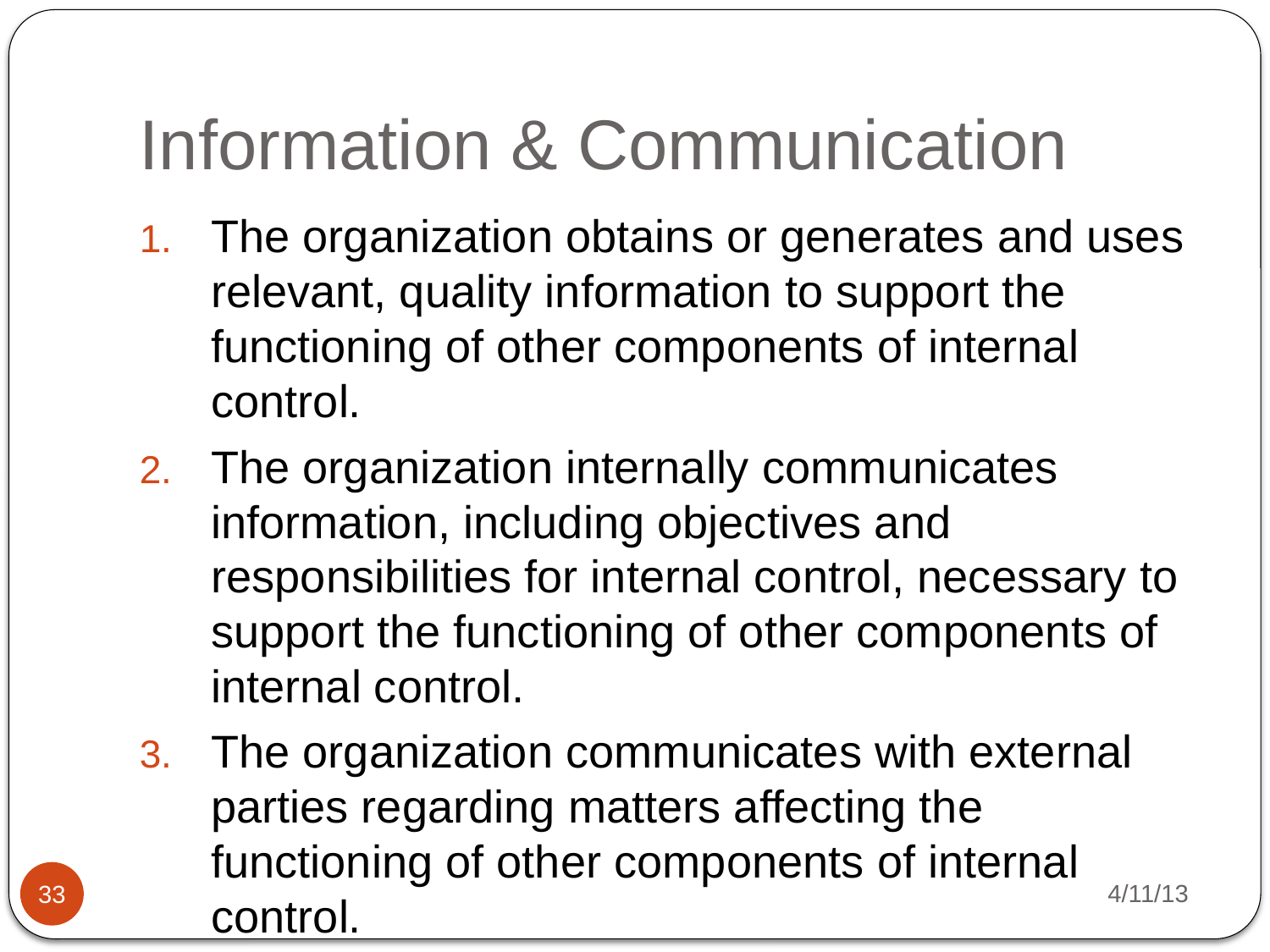

# Information & Communication
The organization obtains or generates and uses relevant, quality information to support the functioning of other components of internal control.
The organization internally communicates information, including objectives and responsibilities for internal control, necessary to support the functioning of other components of internal control.
The organization communicates with external parties regarding matters affecting the functioning of other components of internal control.
4/11/13
33